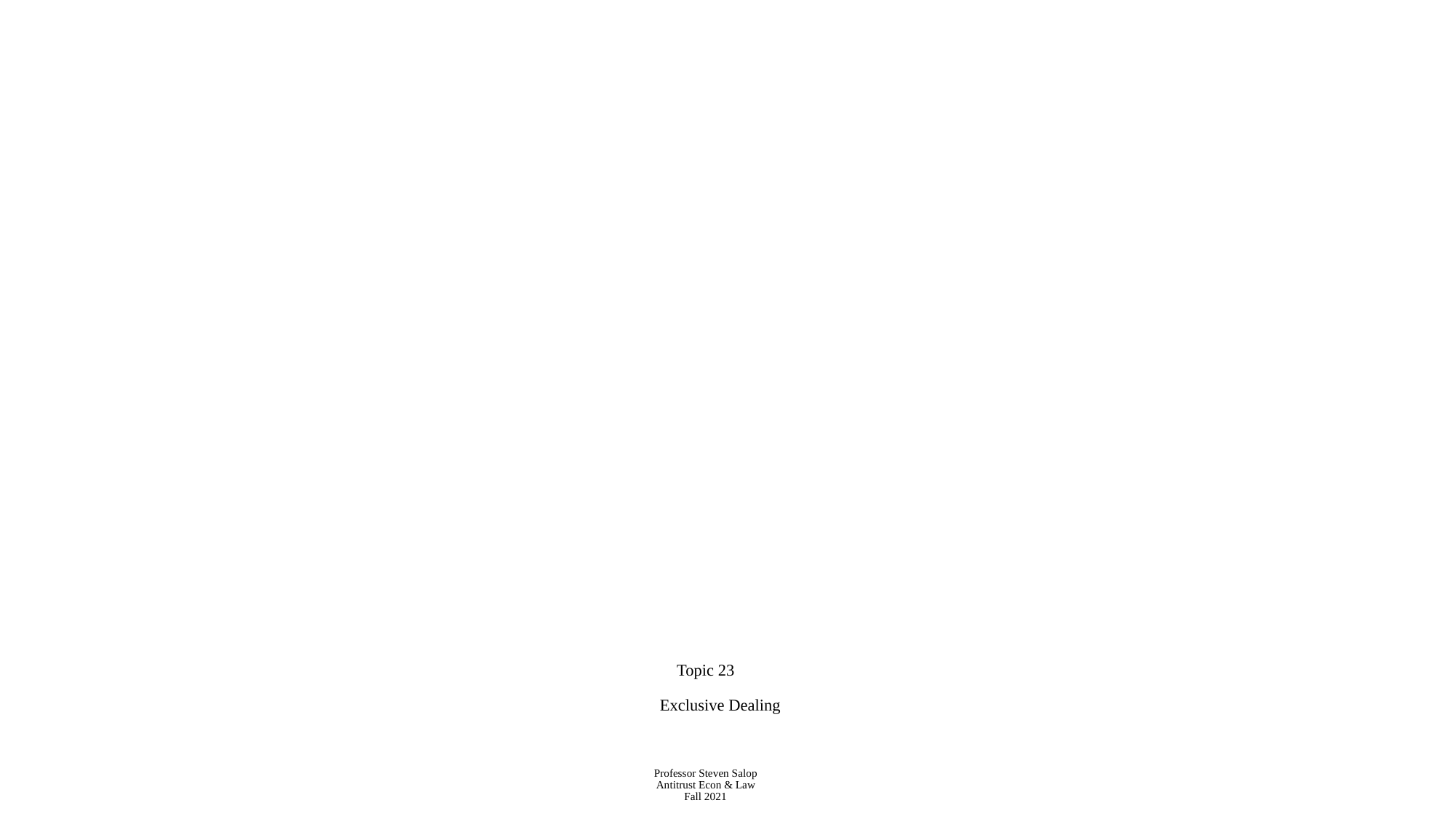

# Topic 23 Exclusive Dealing Professor Steven Salop Antitrust Econ & Law Fall 2021